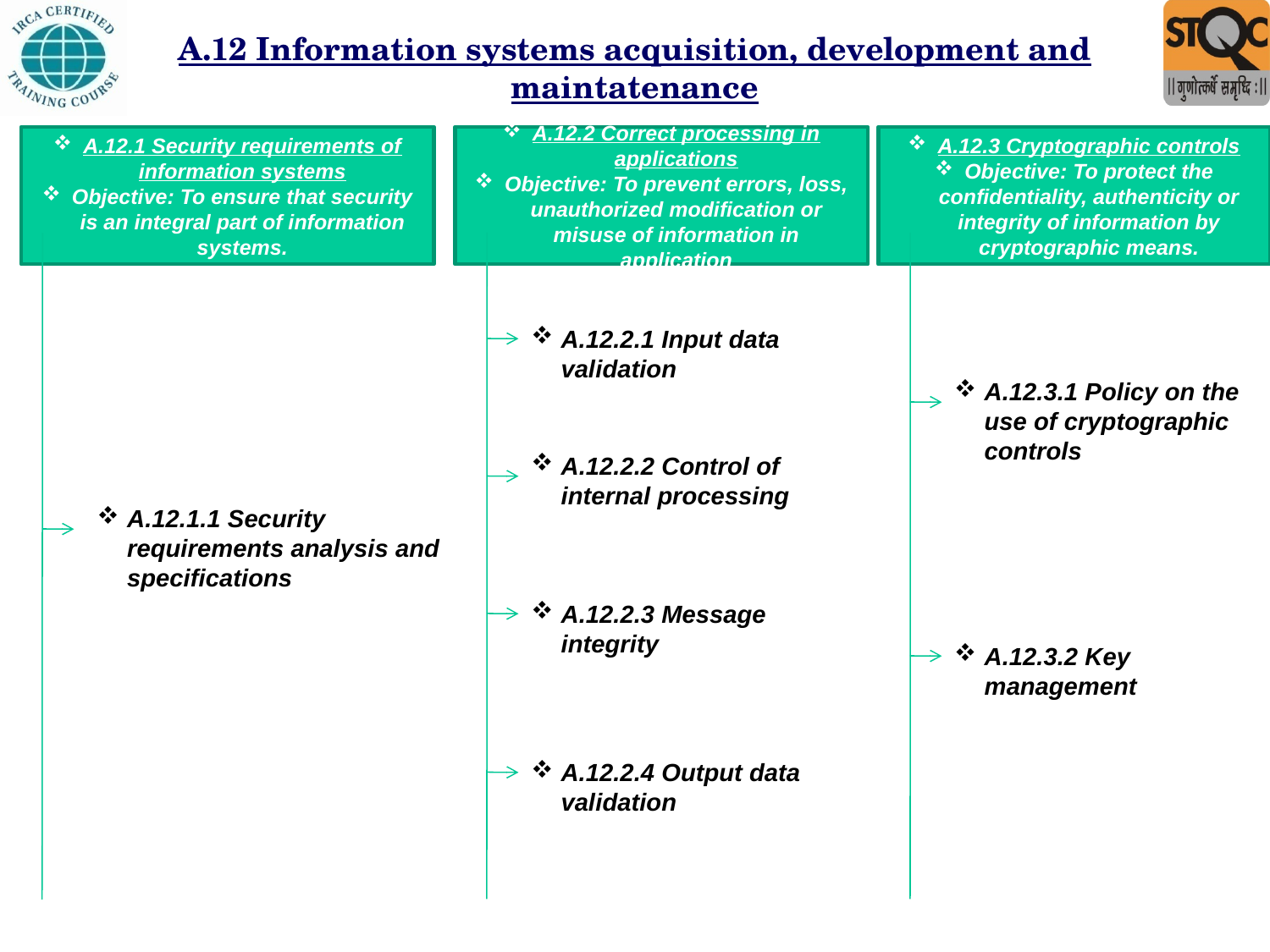

# A.12 Information systems acquisition, development and maintatenance
A.12.1 Security requirements of information systems
Objective: To ensure that security is an integral part of information systems.
A.12.2 Correct processing in applications
Objective: To prevent errors, loss, unauthorized modification or misuse of information in application
A.12.3 Cryptographic controls
Objective: To protect the confidentiality, authenticity or integrity of information by cryptographic means.
A.12.2.1 Input data validation
A.12.3.1 Policy on the use of cryptographic controls
A.12.2.2 Control of internal processing
A.12.1.1 Security requirements analysis and specifications
A.12.2.3 Message integrity
A.12.3.2 Key management
A.12.2.4 Output data validation